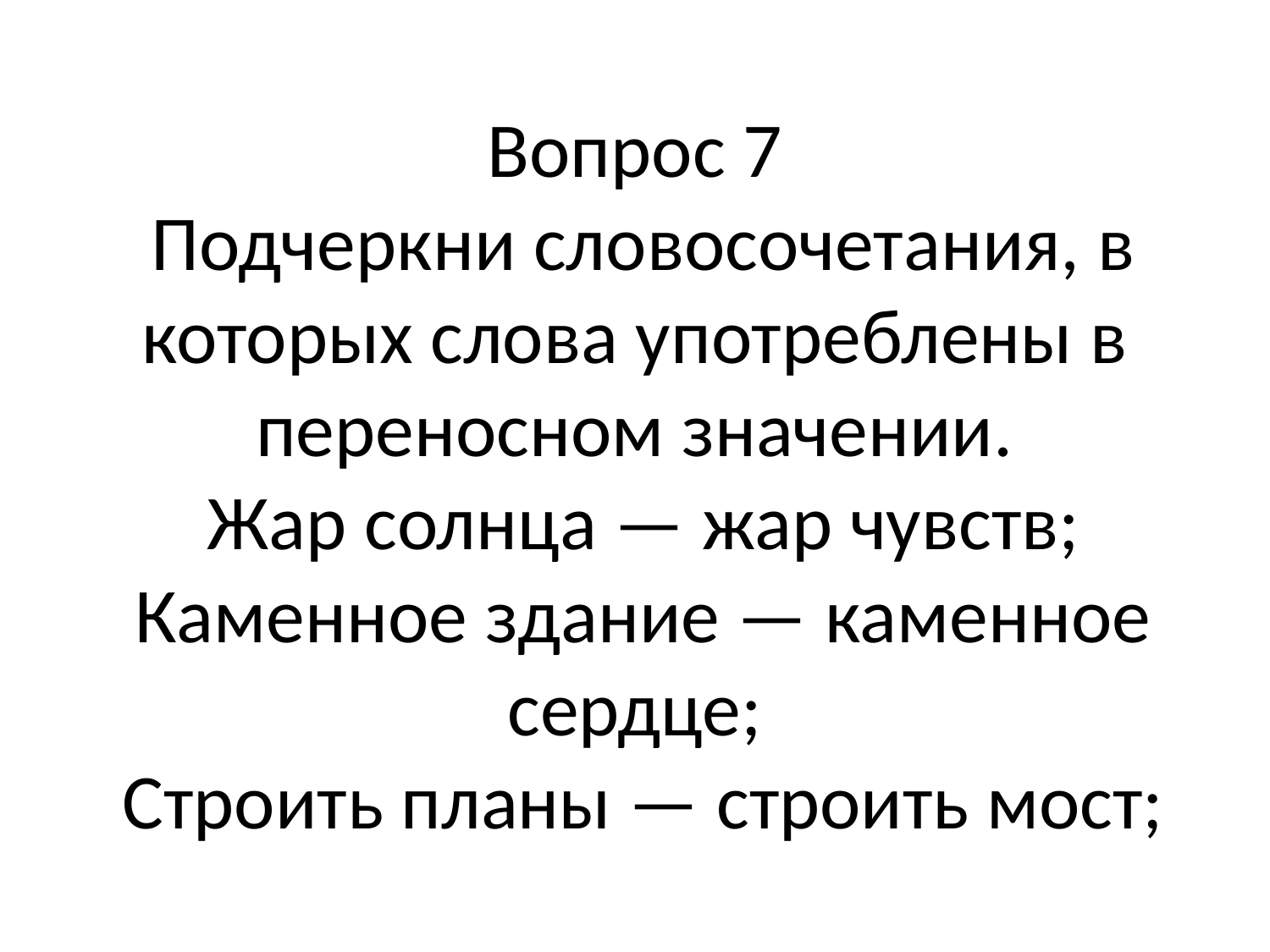

# Вопрос 7 Подчеркни словосочетания, в которых слова употреблены в переносном значении. Жар солнца — жар чувств; Каменное здание — каменное сердце; Строить планы — строить мост;